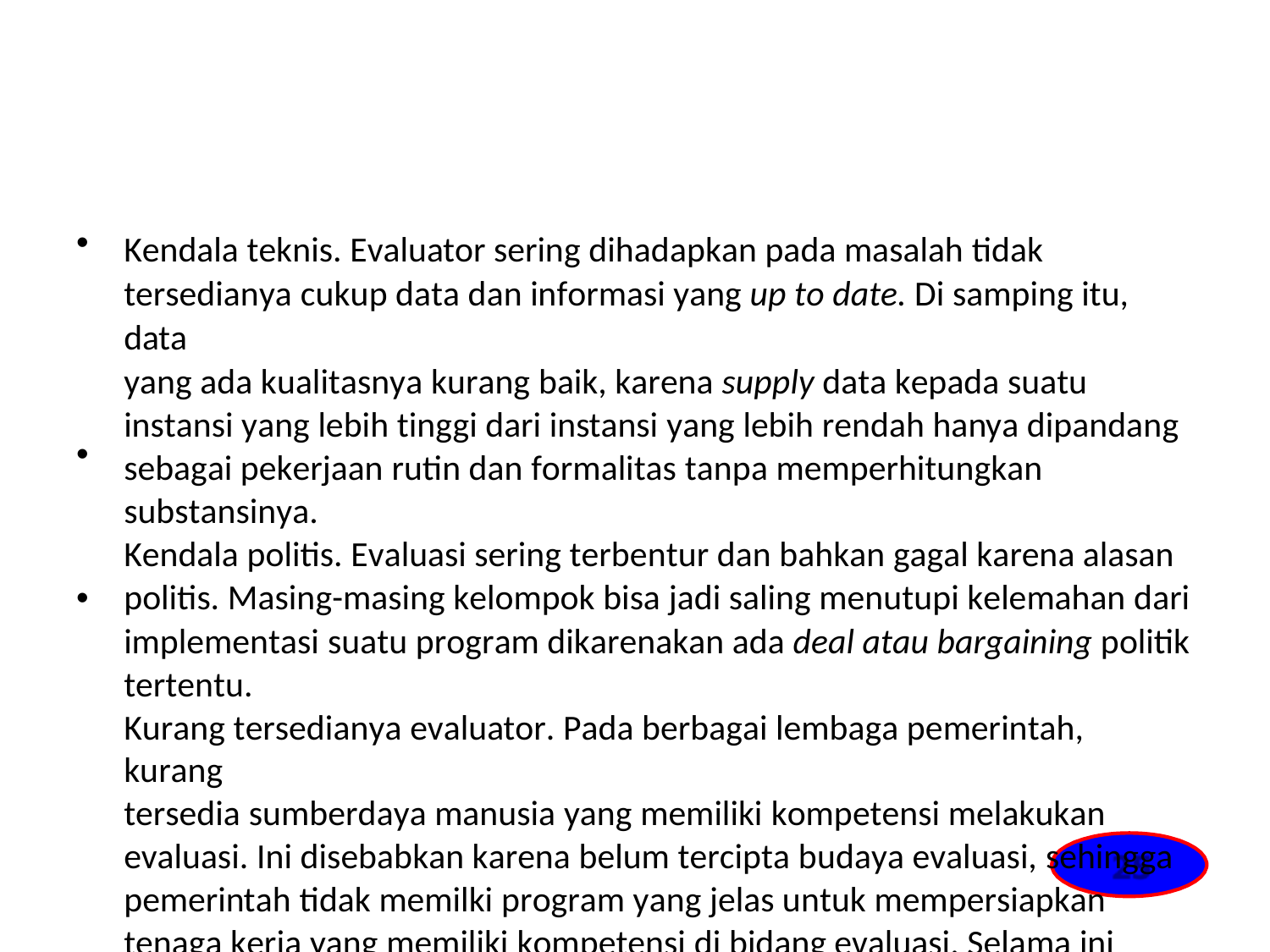

•
Kendala teknis. Evaluator sering dihadapkan pada masalah tidak
tersedianya cukup data dan informasi yang up to date. Di samping itu, data
yang ada kualitasnya kurang baik, karena supply data kepada suatu
instansi yang lebih tinggi dari instansi yang lebih rendah hanya dipandang
sebagai pekerjaan rutin dan formalitas tanpa memperhitungkan
substansinya.
Kendala politis. Evaluasi sering terbentur dan bahkan gagal karena alasan
politis. Masing-masing kelompok bisa jadi saling menutupi kelemahan dari
implementasi suatu program dikarenakan ada deal atau bargaining politik
tertentu.
Kurang tersedianya evaluator. Pada berbagai lembaga pemerintah, kurang
tersedia sumberdaya manusia yang memiliki kompetensi melakukan
evaluasi. Ini disebabkan karena belum tercipta budaya evaluasi, sehingga
pemerintah tidak memilki program yang jelas untuk mempersiapkan
tenaga kerja yang memiliki kompetensi di bidang evaluasi. Selama ini
program pelatihan yang diselenggarakan oleh pemerintah lebih terfokus
pada peningkatan kompetensi di bidang perencanaan.
25
•
•